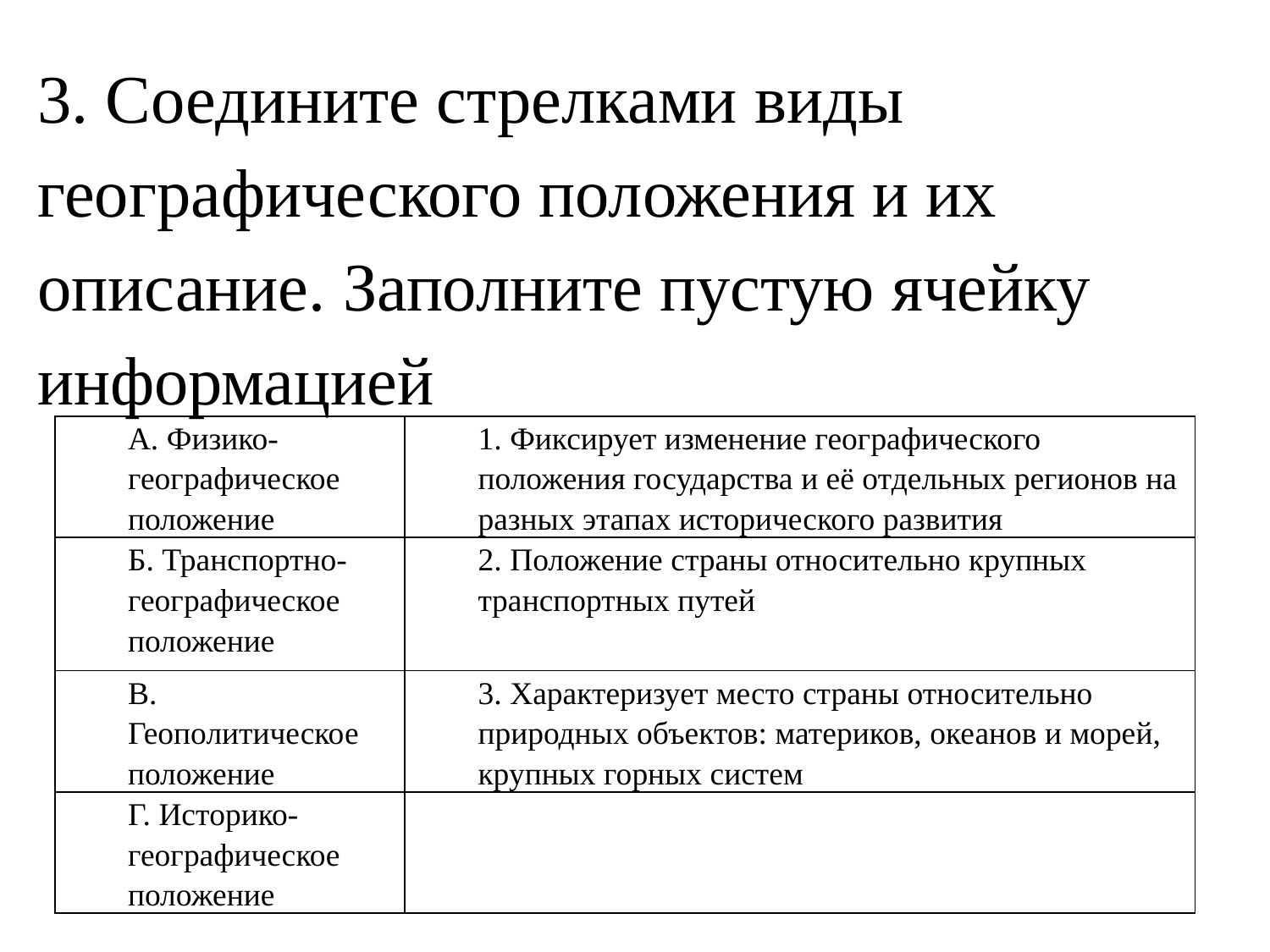

3. Соедините стрелками виды географического положения и их описание. Заполните пустую ячейку информацией
| А. Физико-географическое положение | 1. Фиксирует изменение географического положения государства и её отдельных регионов на разных этапах исторического развития |
| --- | --- |
| Б. Транспортно-географическое положение | 2. Положение страны относительно крупных транспортных путей |
| В. Геополитическое положение | 3. Характеризует место страны относительно природных объектов: материков, океанов и морей, крупных горных систем |
| Г. Историко-географическое положение |  |